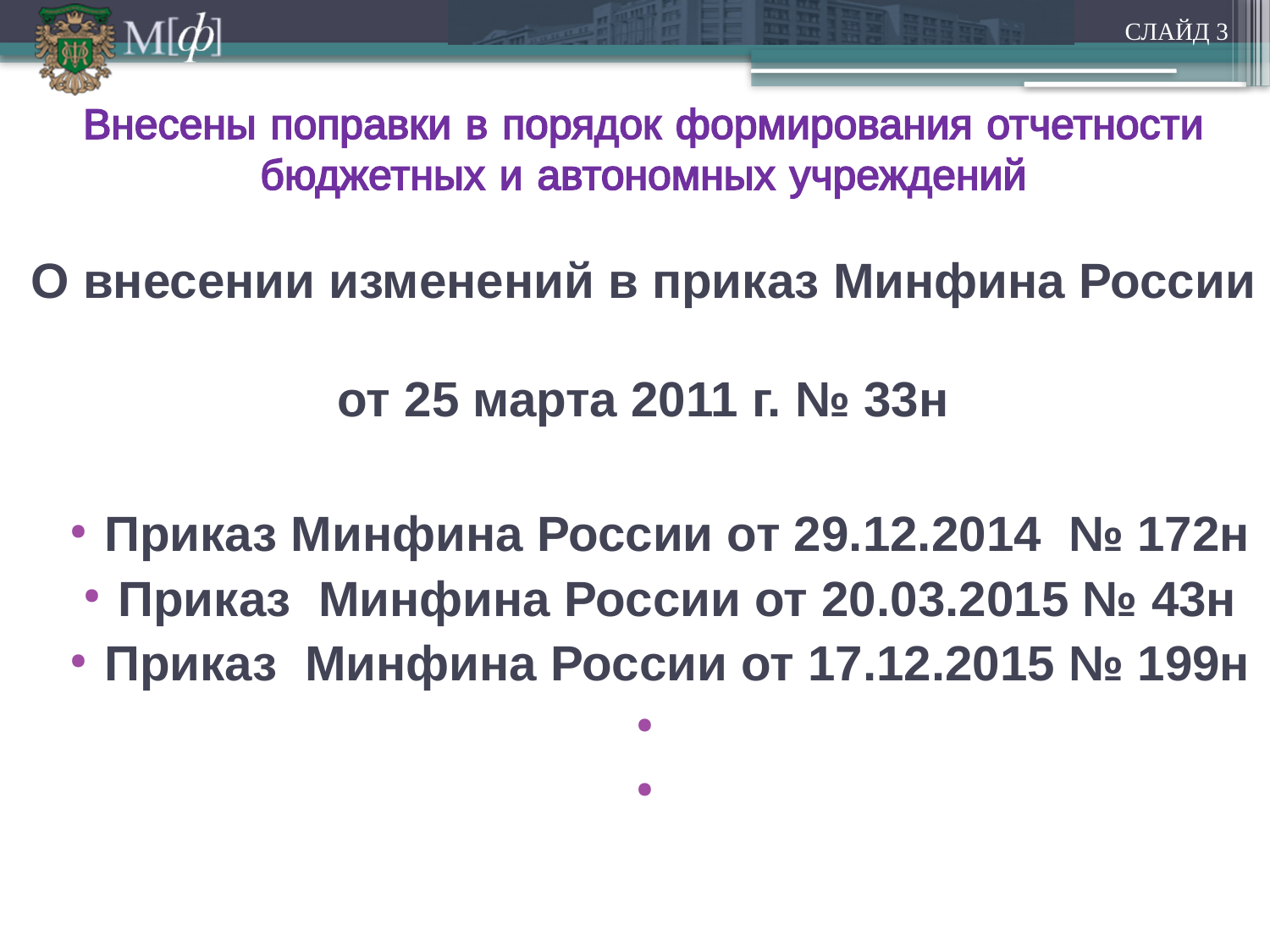

СЛАЙД 3
# Внесены поправки в порядок формирования отчетности бюджетных и автономных учреждений О внесении изменений в приказ Минфина России от 25 марта 2011 г. № 33н
Приказ Минфина России от 29.12.2014  № 172н
Приказ  Минфина России от 20.03.2015 № 43н
Приказ  Минфина России от 17.12.2015 № 199н